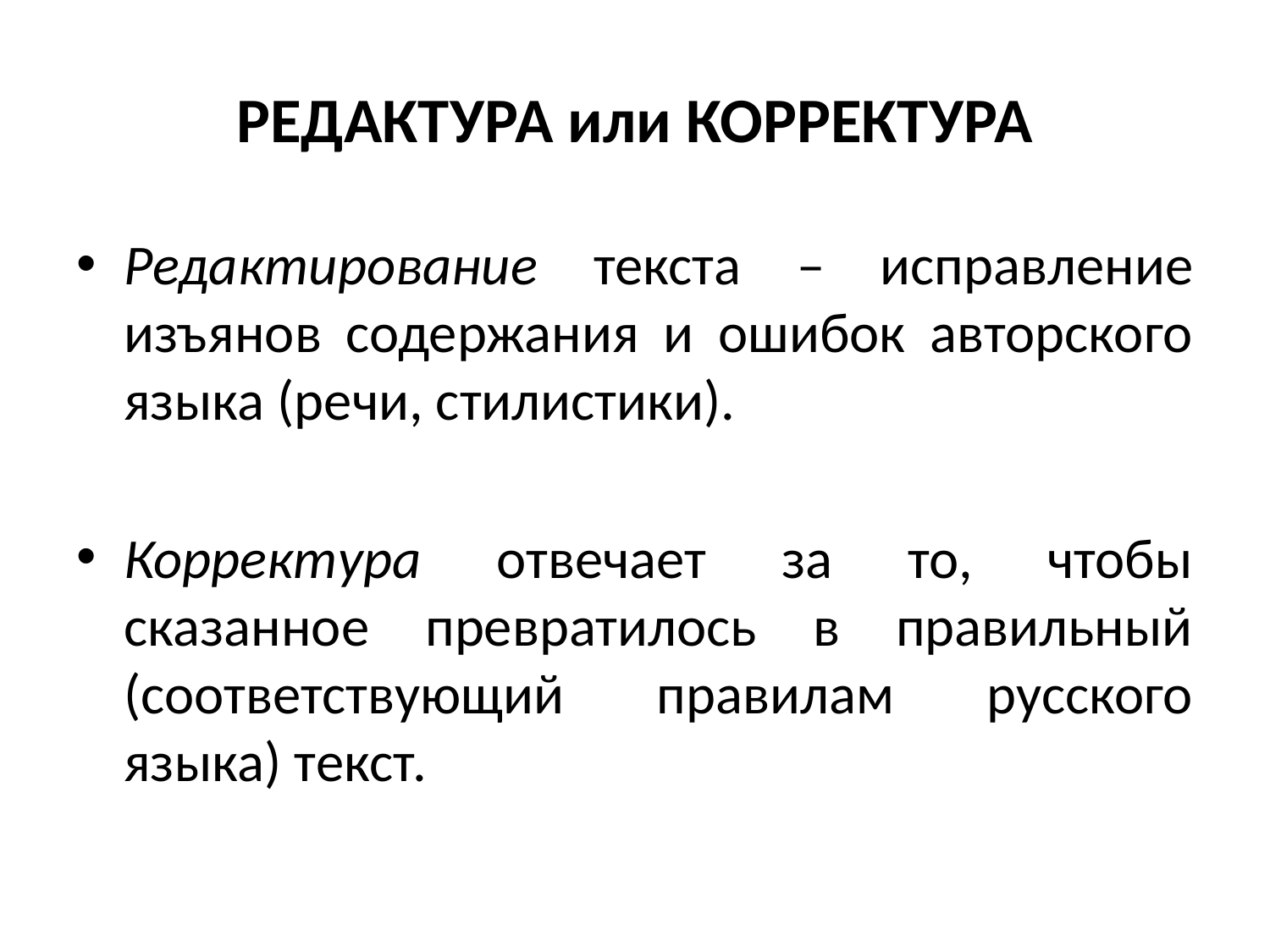

# РЕДАКТУРА или КОРРЕКТУРА
Редактирование текста – исправление изъянов содержания и ошибок авторского языка (речи, стилистики).

Корректура отвечает за то, чтобы сказанное превратилось в правильный (соответствующий правилам русского языка) текст.